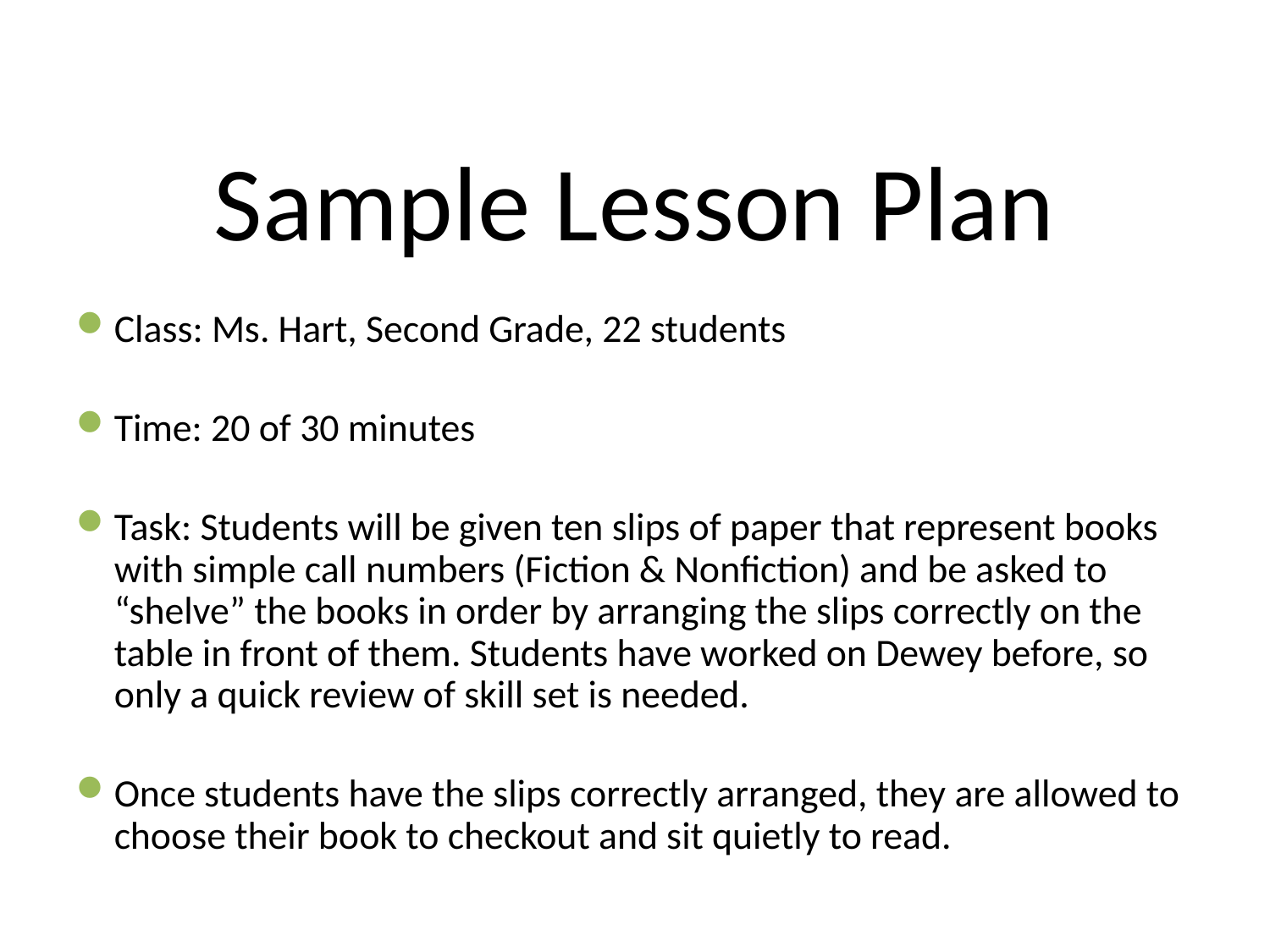

# Sample Lesson Plan
Class: Ms. Hart, Second Grade, 22 students

Time: 20 of 30 minutes

Task: Students will be given ten slips of paper that represent books with simple call numbers (Fiction & Nonfiction) and be asked to “shelve” the books in order by arranging the slips correctly on the table in front of them. Students have worked on Dewey before, so only a quick review of skill set is needed.

Once students have the slips correctly arranged, they are allowed to choose their book to checkout and sit quietly to read.